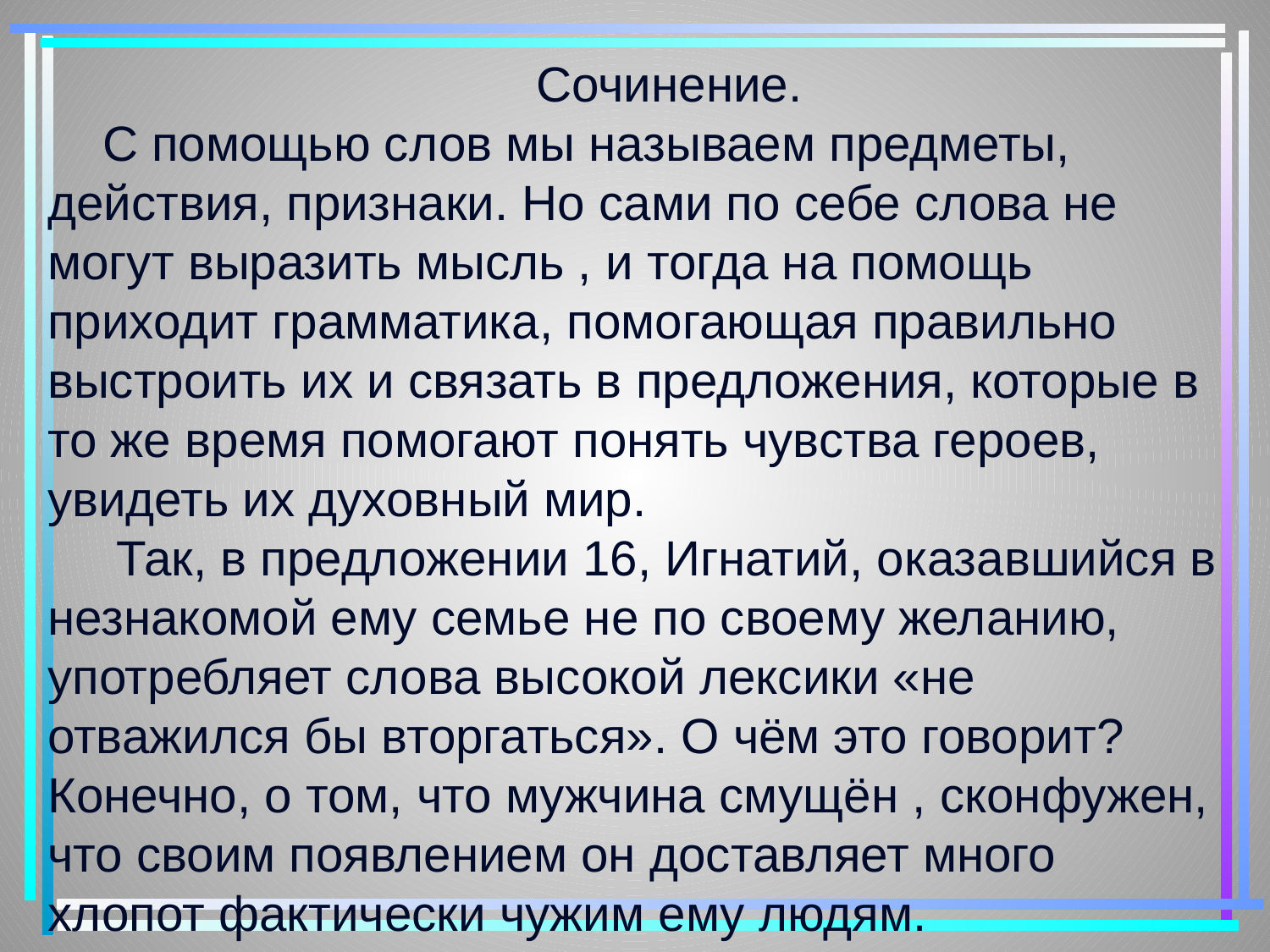

Сочинение.
    С помощью слов мы называем предметы, действия, признаки. Но сами по себе слова не могут выразить мысль , и тогда на помощь приходит грамматика, помогающая правильно выстроить их и связать в предложения, которые в то же время помогают понять чувства героев, увидеть их духовный мир.
     Так, в предложении 16, Игнатий, оказавшийся в незнакомой ему семье не по своему желанию, употребляет слова высокой лексики «не отважился бы вторгаться». О чём это говорит? Конечно, о том, что мужчина смущён , сконфужен, что своим появлением он доставляет много хлопот фактически чужим ему людям.